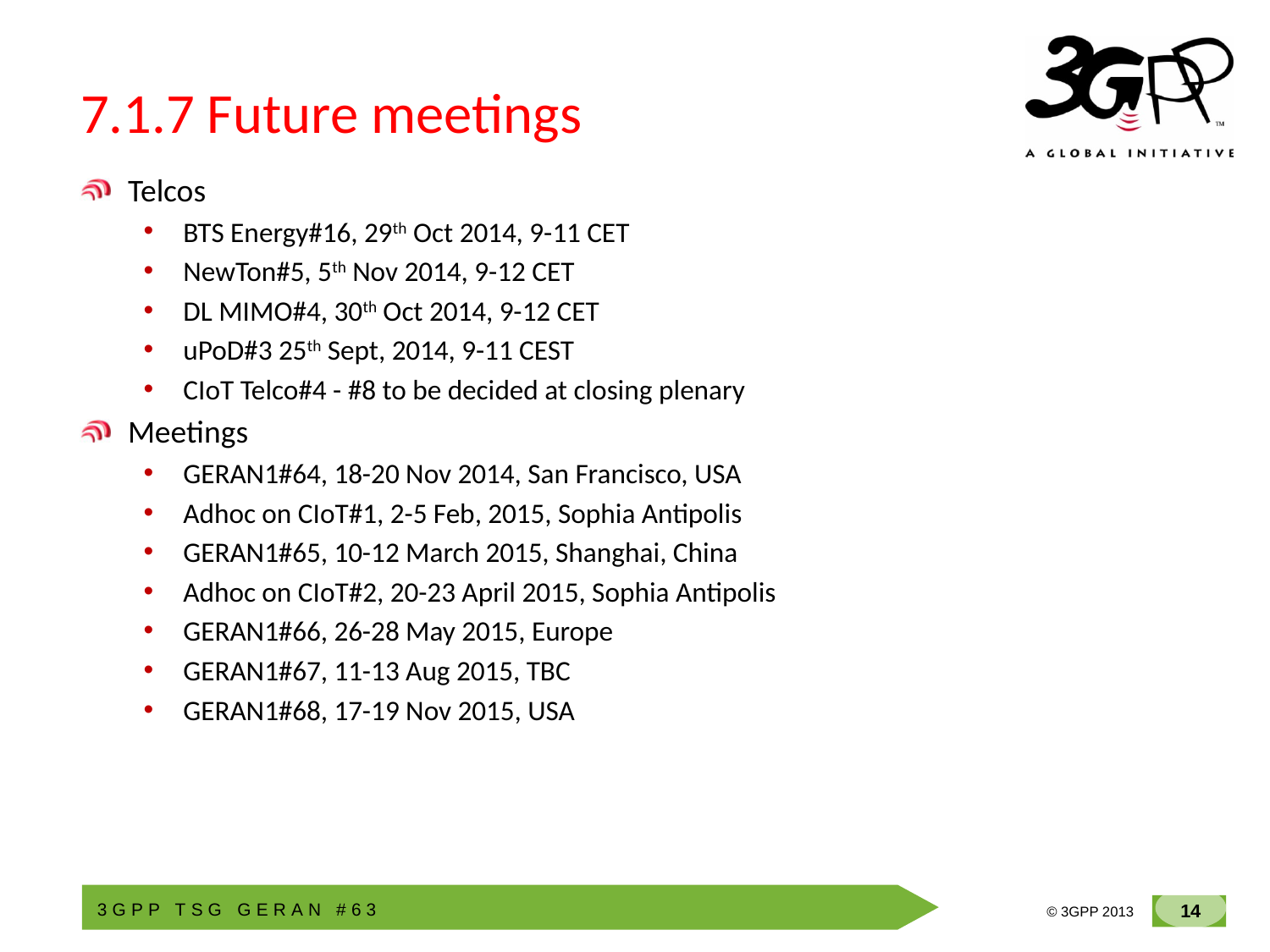

# 7.1.7 Future meetings
Telcos
BTS Energy#16, 29th Oct 2014, 9-11 CET
NewTon#5, 5th Nov 2014, 9-12 CET
DL MIMO#4, 30th Oct 2014, 9-12 CET
uPoD#3 25th Sept, 2014, 9-11 CEST
CIoT Telco#4 - #8 to be decided at closing plenary
Meetings
GERAN1#64, 18-20 Nov 2014, San Francisco, USA
Adhoc on CIoT#1, 2-5 Feb, 2015, Sophia Antipolis
GERAN1#65, 10-12 March 2015, Shanghai, China
Adhoc on CIoT#2, 20-23 April 2015, Sophia Antipolis
GERAN1#66, 26-28 May 2015, Europe
GERAN1#67, 11-13 Aug 2015, TBC
GERAN1#68, 17-19 Nov 2015, USA